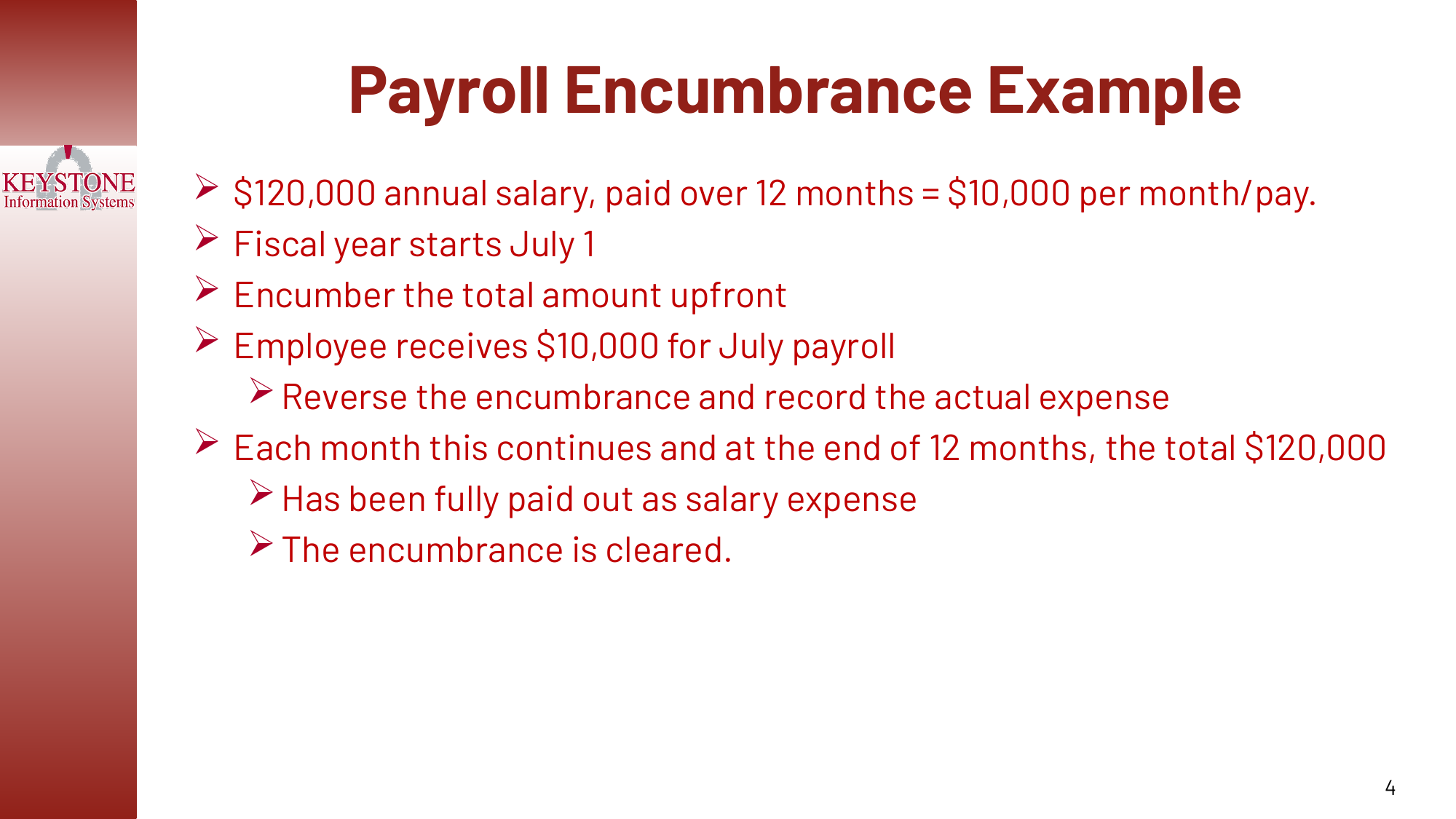

Payroll Encumbrance Example
$120,000 annual salary, paid over 12 months = $10,000 per month/pay.
Fiscal year starts July 1
Encumber the total amount upfront
Employee receives $10,000 for July payroll
Reverse the encumbrance and record the actual expense
Each month this continues and at the end of 12 months, the total $120,000
Has been fully paid out as salary expense
The encumbrance is cleared.

4